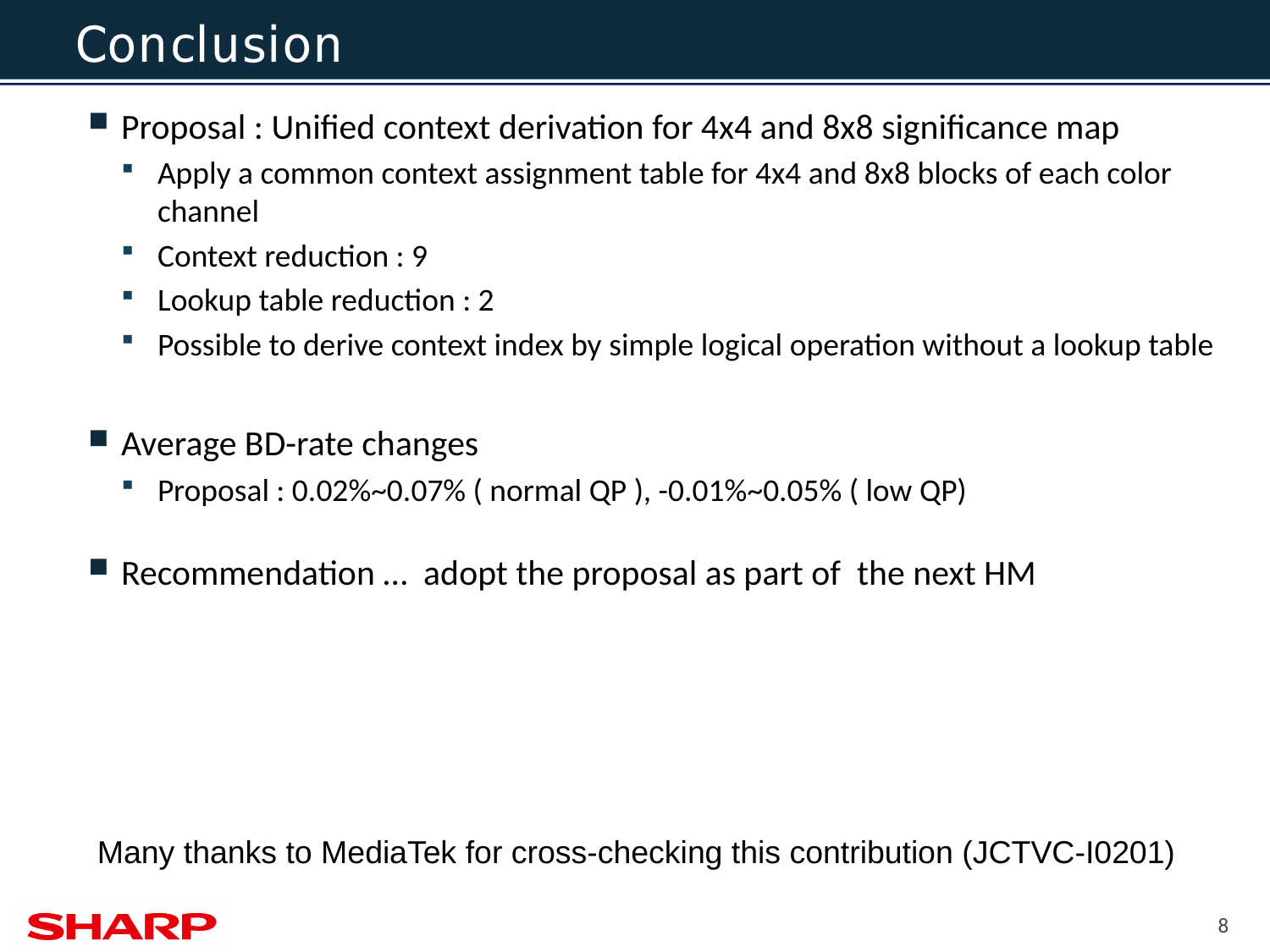

# Conclusion
Proposal : Unified context derivation for 4x4 and 8x8 significance map
Apply a common context assignment table for 4x4 and 8x8 blocks of each color channel
Context reduction : 9
Lookup table reduction : 2
Possible to derive context index by simple logical operation without a lookup table

Average BD-rate changes
Proposal : 0.02%~0.07% ( normal QP ), -0.01%~0.05% ( low QP)

Recommendation …  adopt the proposal as part of  the next HM
Many thanks to MediaTek for cross-checking this contribution (JCTVC-I0201)
8